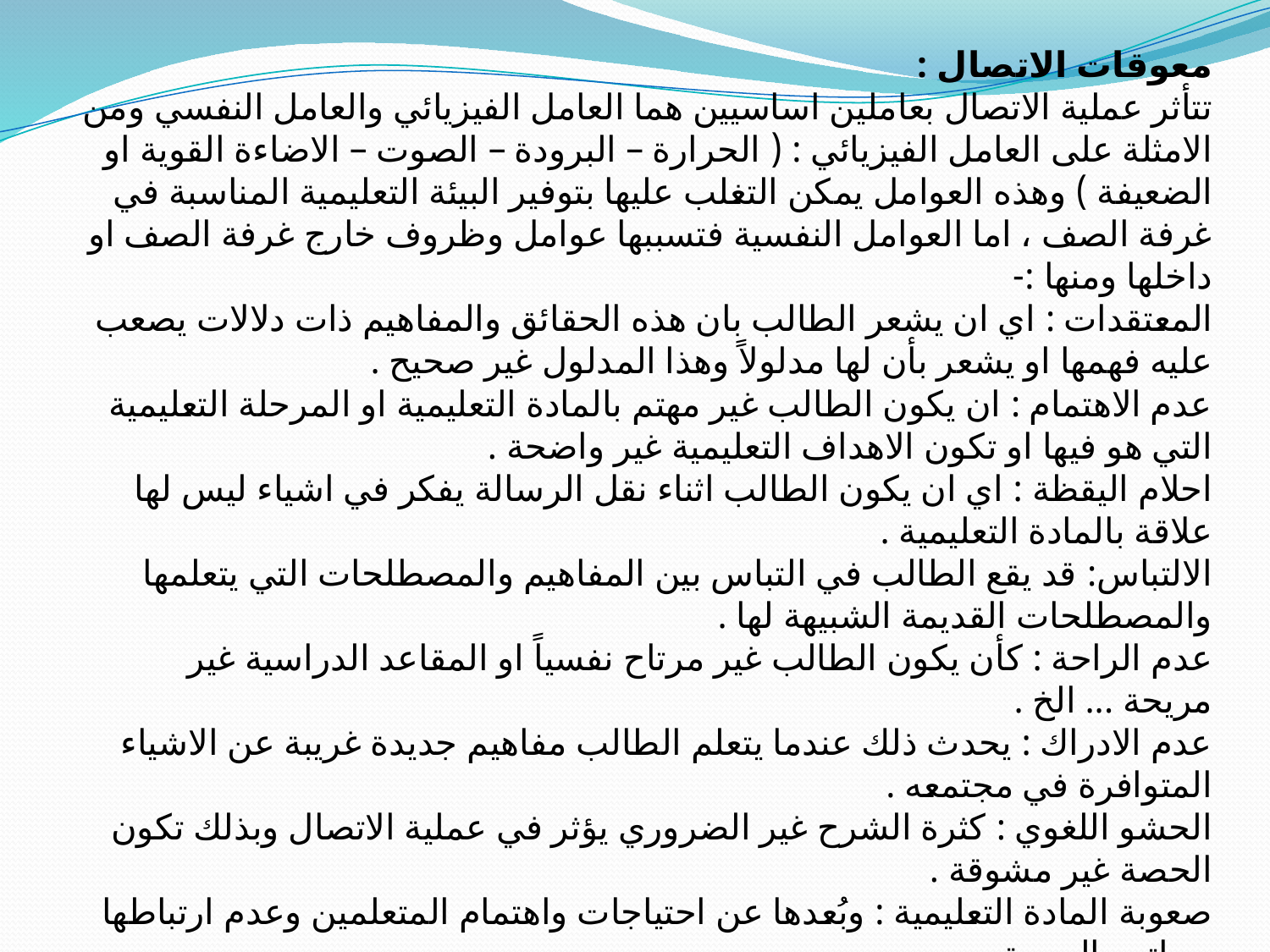

معوقات الاتصال :
تتأثر عملية الاتصال بعاملين اساسيين هما العامل الفيزيائي والعامل النفسي ومن الامثلة على العامل الفيزيائي : ( الحرارة – البرودة – الصوت – الاضاءة القوية او الضعيفة ) وهذه العوامل يمكن التغلب عليها بتوفير البيئة التعليمية المناسبة في غرفة الصف ، اما العوامل النفسية فتسببها عوامل وظروف خارج غرفة الصف او داخلها ومنها :-
المعتقدات : اي ان يشعر الطالب بان هذه الحقائق والمفاهيم ذات دلالات يصعب عليه فهمها او يشعر بأن لها مدلولاً وهذا المدلول غير صحيح .
عدم الاهتمام : ان يكون الطالب غير مهتم بالمادة التعليمية او المرحلة التعليمية التي هو فيها او تكون الاهداف التعليمية غير واضحة .
احلام اليقظة : اي ان يكون الطالب اثناء نقل الرسالة يفكر في اشياء ليس لها علاقة بالمادة التعليمية .
الالتباس: قد يقع الطالب في التباس بين المفاهيم والمصطلحات التي يتعلمها والمصطلحات القديمة الشبيهة لها .
عدم الراحة : كأن يكون الطالب غير مرتاح نفسياً او المقاعد الدراسية غير مريحة ... الخ .
عدم الادراك : يحدث ذلك عندما يتعلم الطالب مفاهيم جديدة غريبة عن الاشياء المتوافرة في مجتمعه .
الحشو اللغوي : كثرة الشرح غير الضروري يؤثر في عملية الاتصال وبذلك تكون الحصة غير مشوقة .
صعوبة المادة التعليمية : وبُعدها عن احتياجات واهتمام المتعلمين وعدم ارتباطها بحياتهم اليومية .
عدم اختيار قناة الاتصال او الوسيلة التعليمية المناسبة من قبل المعلم .
التشويش الميكانيكي او الآلي الناتج عن سوء فهم او تفسير خطأ من قبل المستقبل للرسائل التي يرسلها المرسل .